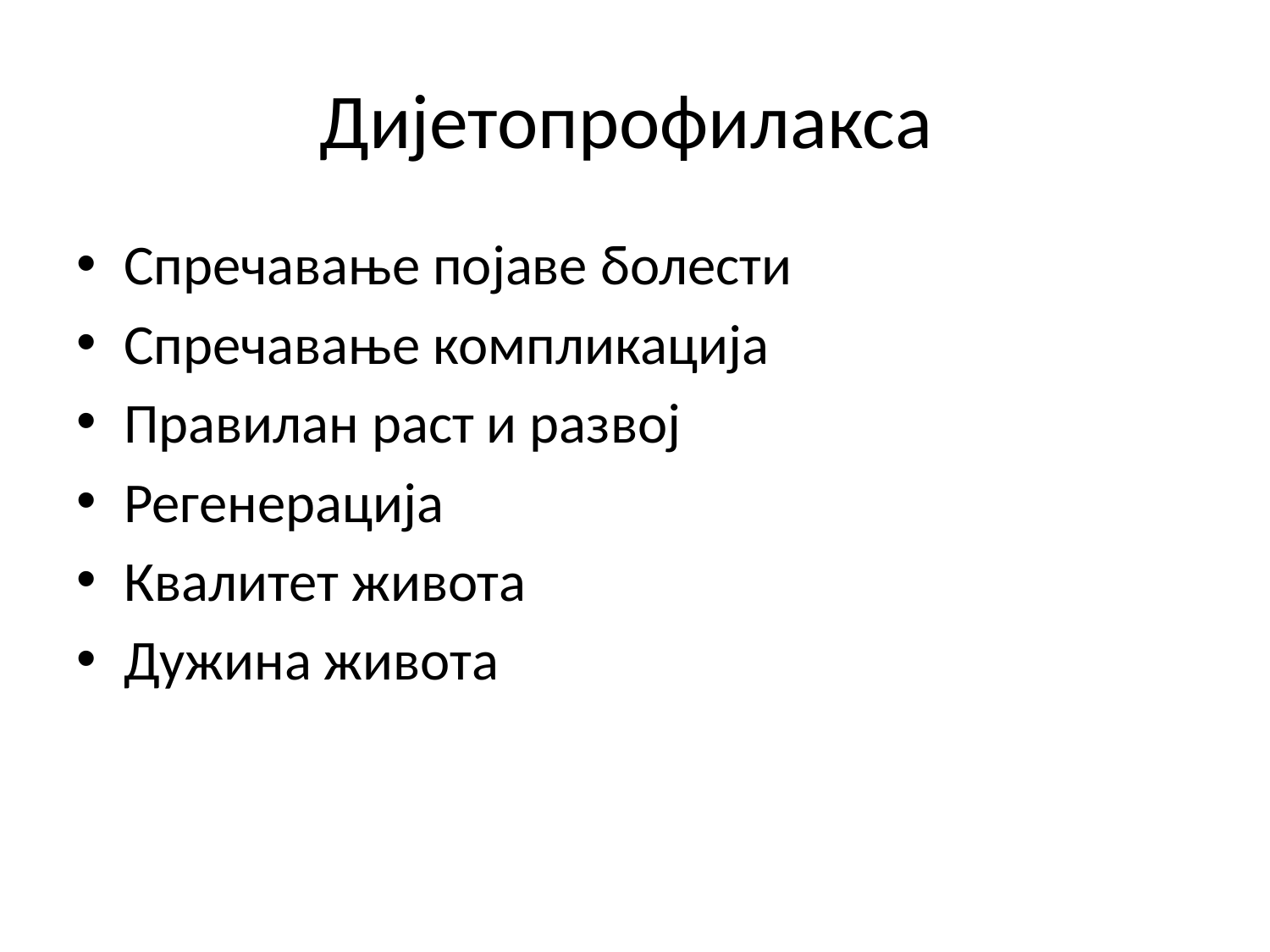

# Дијетопрофилакса
Спречавање појаве болести
Спречавање компликација
Правилан раст и развој
Регенерација
Квалитет живота
Дужина живота